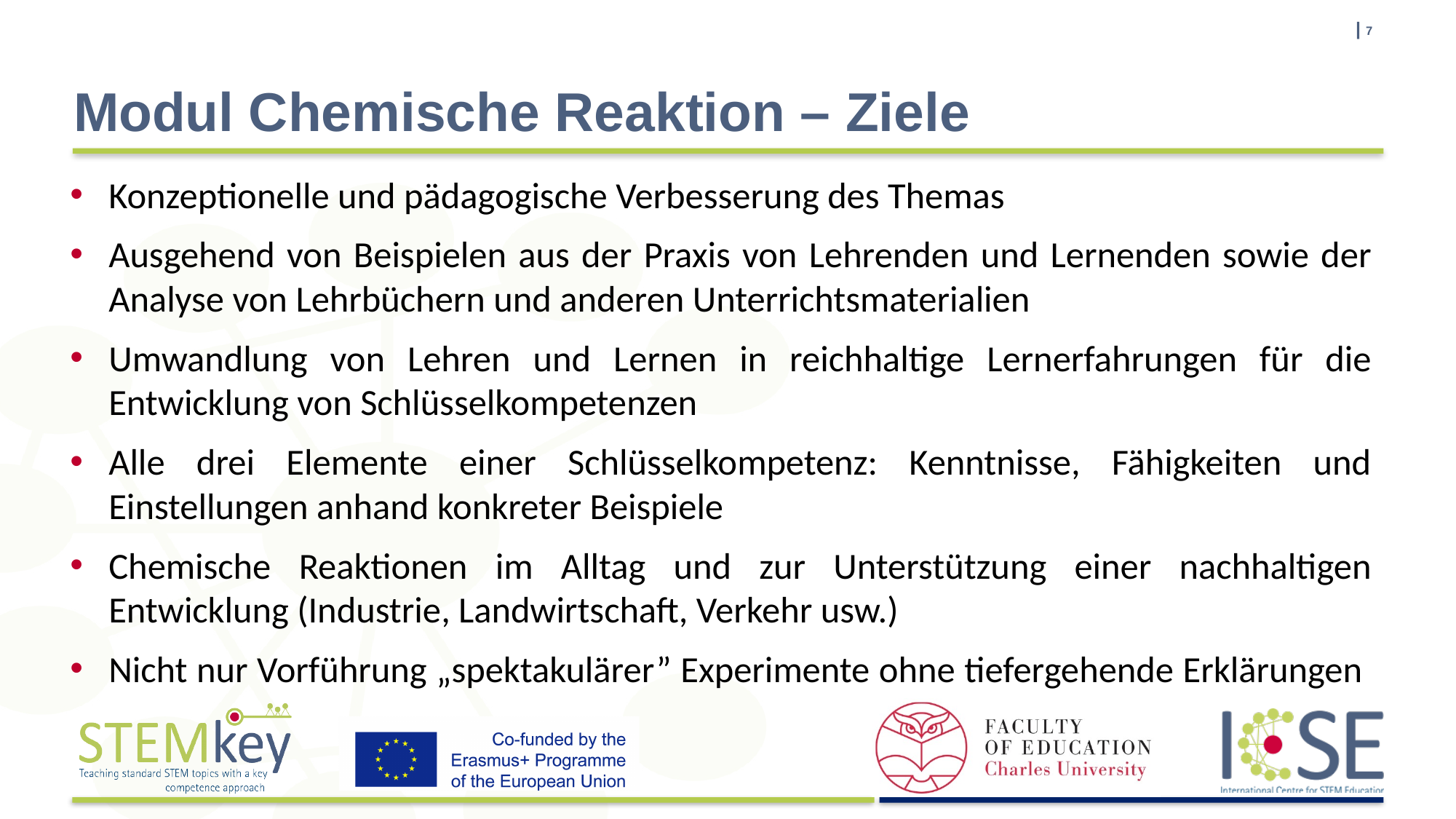

| 7
# Modul Chemische Reaktion – Ziele
Konzeptionelle und pädagogische Verbesserung des Themas
Ausgehend von Beispielen aus der Praxis von Lehrenden und Lernenden sowie der Analyse von Lehrbüchern und anderen Unterrichtsmaterialien
Umwandlung von Lehren und Lernen in reichhaltige Lernerfahrungen für die Entwicklung von Schlüsselkompetenzen
Alle drei Elemente einer Schlüsselkompetenz: Kenntnisse, Fähigkeiten und Einstellungen anhand konkreter Beispiele
Chemische Reaktionen im Alltag und zur Unterstützung einer nachhaltigen Entwicklung (Industrie, Landwirtschaft, Verkehr usw.)
Nicht nur Vorführung „spektakulärer” Experimente ohne tiefergehende Erklärungen